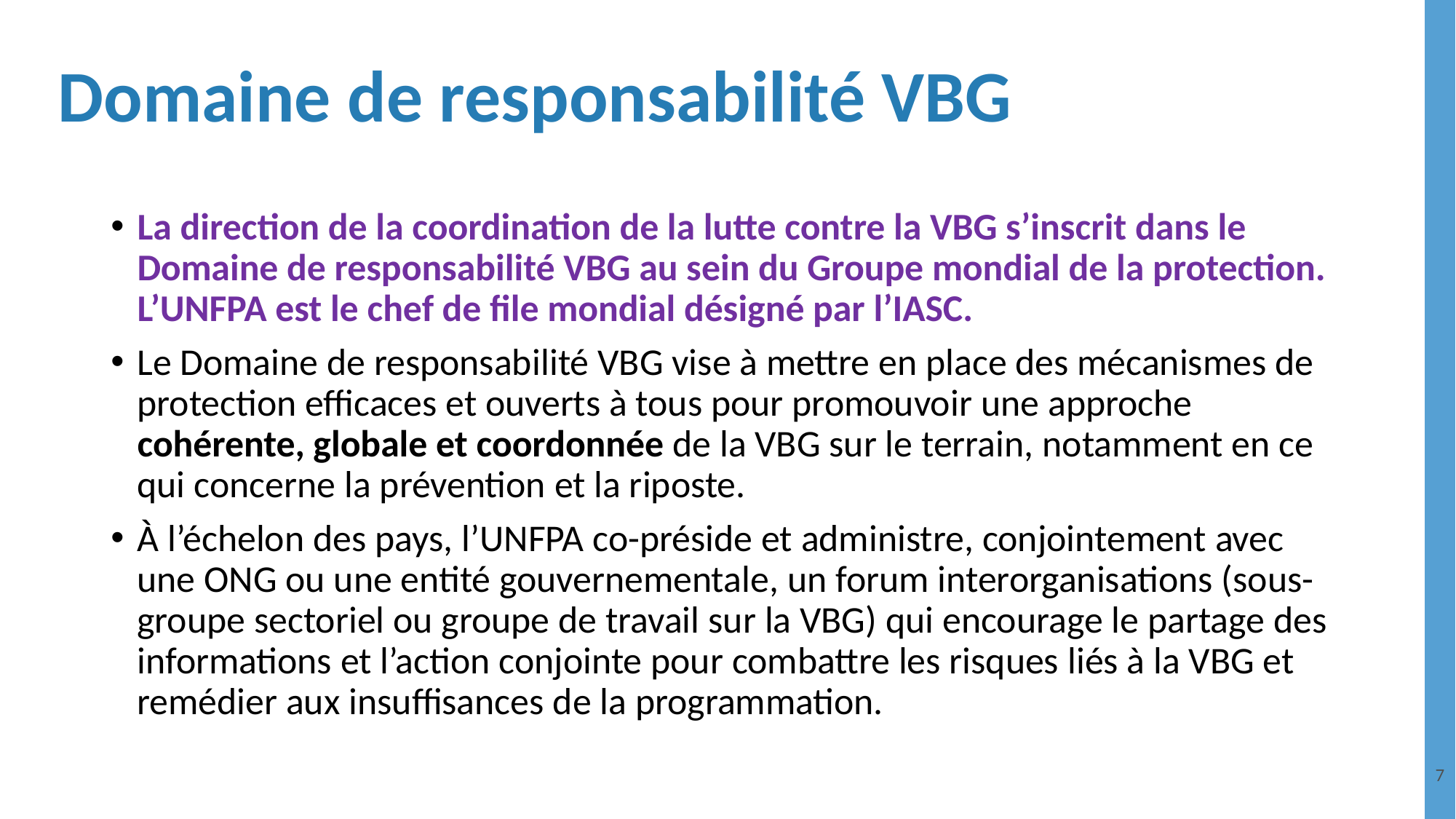

# Domaine de responsabilité VBG
La direction de la coordination de la lutte contre la VBG s’inscrit dans le Domaine de responsabilité VBG au sein du Groupe mondial de la protection. L’UNFPA est le chef de file mondial désigné par l’IASC.
Le Domaine de responsabilité VBG vise à mettre en place des mécanismes de protection efficaces et ouverts à tous pour promouvoir une approche cohérente, globale et coordonnée de la VBG sur le terrain, notamment en ce qui concerne la prévention et la riposte.
À l’échelon des pays, l’UNFPA co-préside et administre, conjointement avec une ONG ou une entité gouvernementale, un forum interorganisations (sous-groupe sectoriel ou groupe de travail sur la VBG) qui encourage le partage des informations et l’action conjointe pour combattre les risques liés à la VBG et remédier aux insuffisances de la programmation.